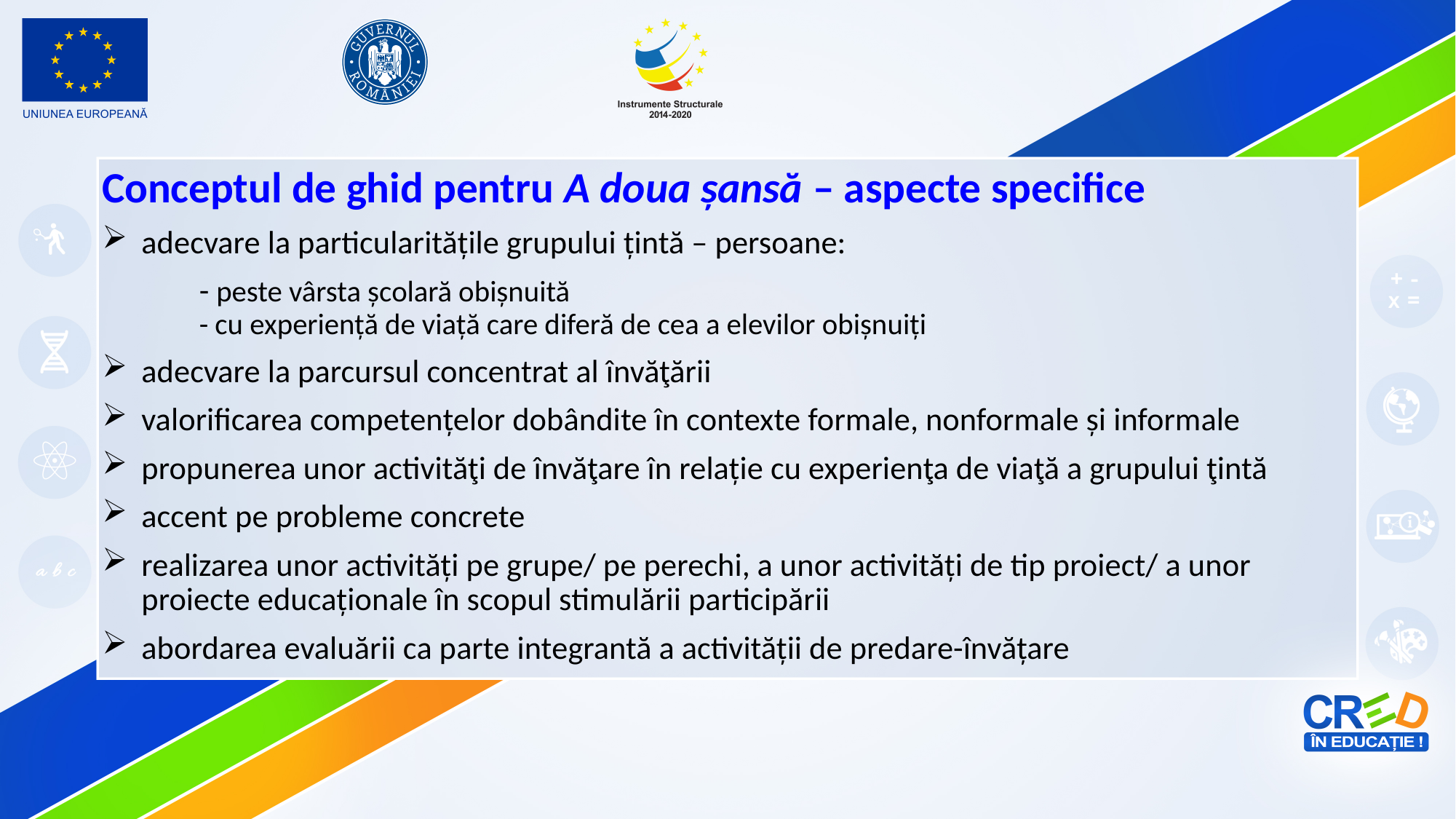

Conceptul de ghid pentru A doua șansă – aspecte specifice
adecvare la particularitățile grupului țintă – persoane:
	- peste vârsta școlară obișnuită
	- cu experiență de viață care diferă de cea a elevilor obișnuiți
adecvare la parcursul concentrat al învăţării
valorificarea competențelor dobândite în contexte formale, nonformale și informale
propunerea unor activităţi de învăţare în relație cu experienţa de viaţă a grupului ţintă
accent pe probleme concrete
realizarea unor activități pe grupe/ pe perechi, a unor activități de tip proiect/ a unor proiecte educaționale în scopul stimulării participării
abordarea evaluării ca parte integrantă a activității de predare-învățare